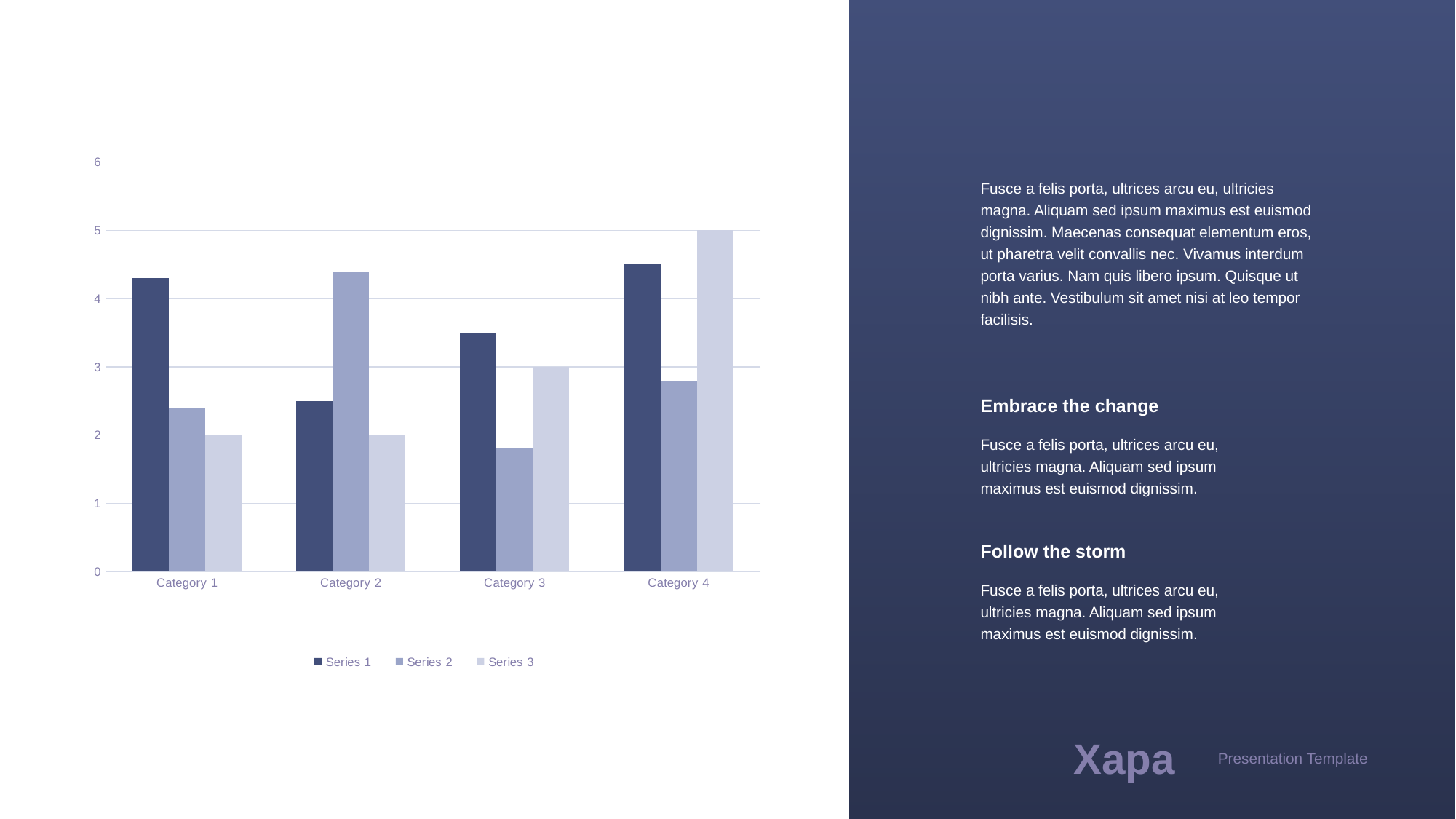

### Chart

| Category | Series 1 | Series 2 | Series 3 |
|---|---|---|---|
| Category 1 | 4.3 | 2.4 | 2.0 |
| Category 2 | 2.5 | 4.4 | 2.0 |
| Category 3 | 3.5 | 1.8 | 3.0 |
| Category 4 | 4.5 | 2.8 | 5.0 |
Fusce a felis porta, ultrices arcu eu, ultricies magna. Aliquam sed ipsum maximus est euismod dignissim. Maecenas consequat elementum eros, ut pharetra velit convallis nec. Vivamus interdum porta varius. Nam quis libero ipsum. Quisque ut nibh ante. Vestibulum sit amet nisi at leo tempor facilisis.
Embrace the change
Fusce a felis porta, ultrices arcu eu, ultricies magna. Aliquam sed ipsum maximus est euismod dignissim.
Follow the storm
Fusce a felis porta, ultrices arcu eu, ultricies magna. Aliquam sed ipsum maximus est euismod dignissim.
Xapa
Presentation Template